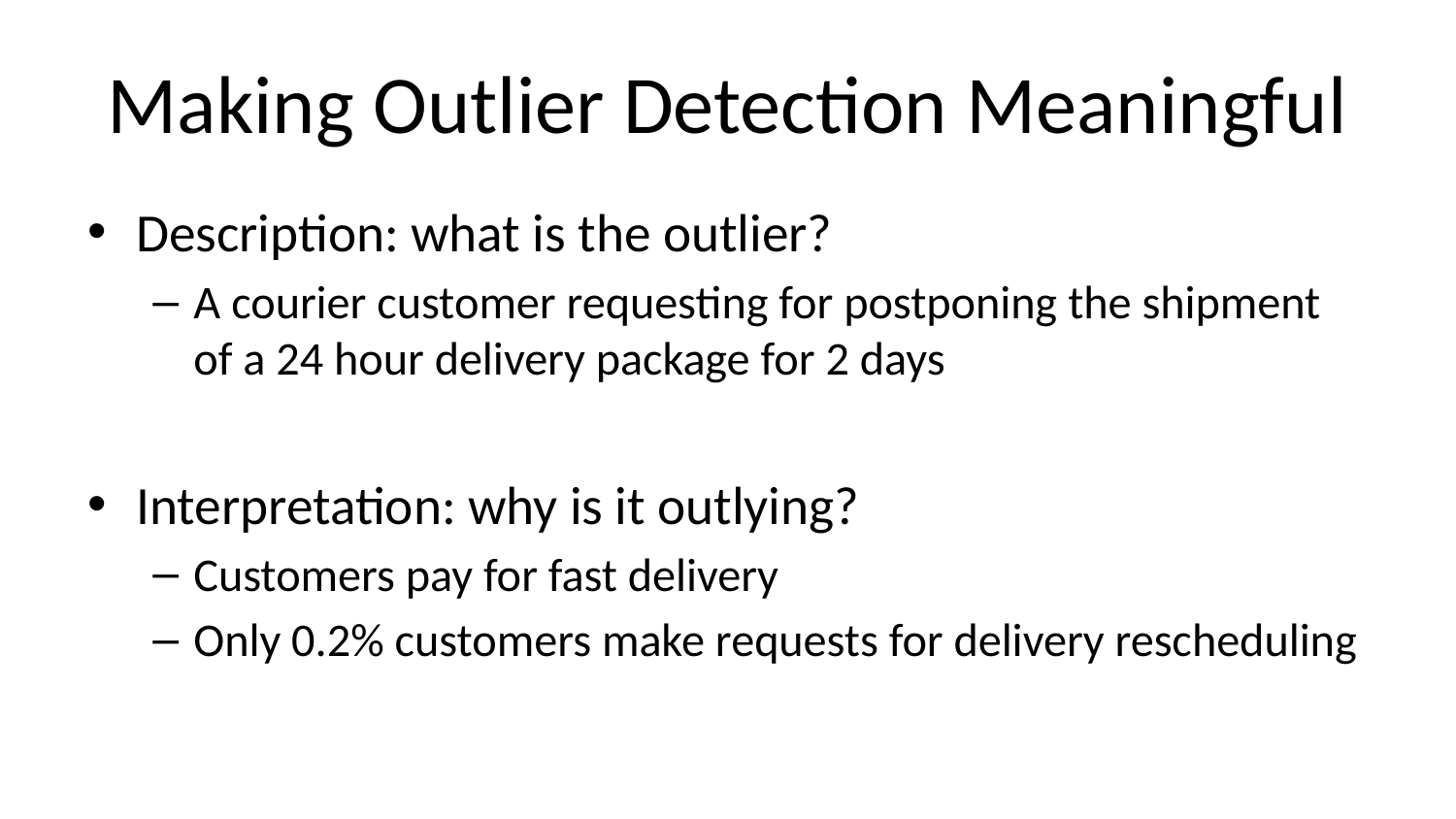

# Making Outlier Detection Meaningful
Description: what is the outlier?
A courier customer requesting for postponing the shipment of a 24 hour delivery package for 2 days

Interpretation: why is it outlying?
Customers pay for fast delivery
Only 0.2% customers make requests for delivery rescheduling